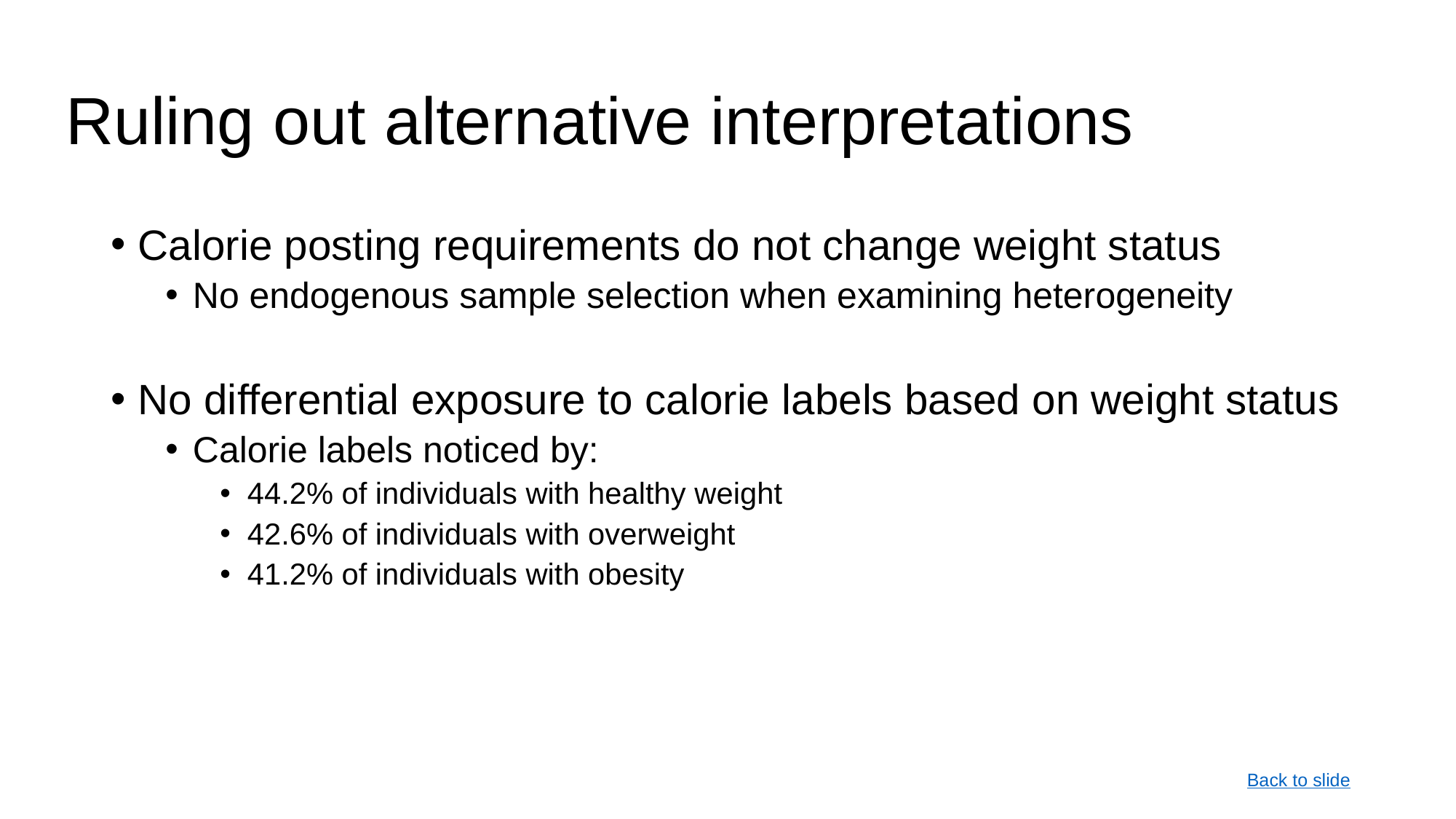

# Ruling out alternative interpretations
Calorie posting requirements do not change weight status
No endogenous sample selection when examining heterogeneity

No differential exposure to calorie labels based on weight status
Calorie labels noticed by:
44.2% of individuals with healthy weight
42.6% of individuals with overweight
41.2% of individuals with obesity
Back to slide